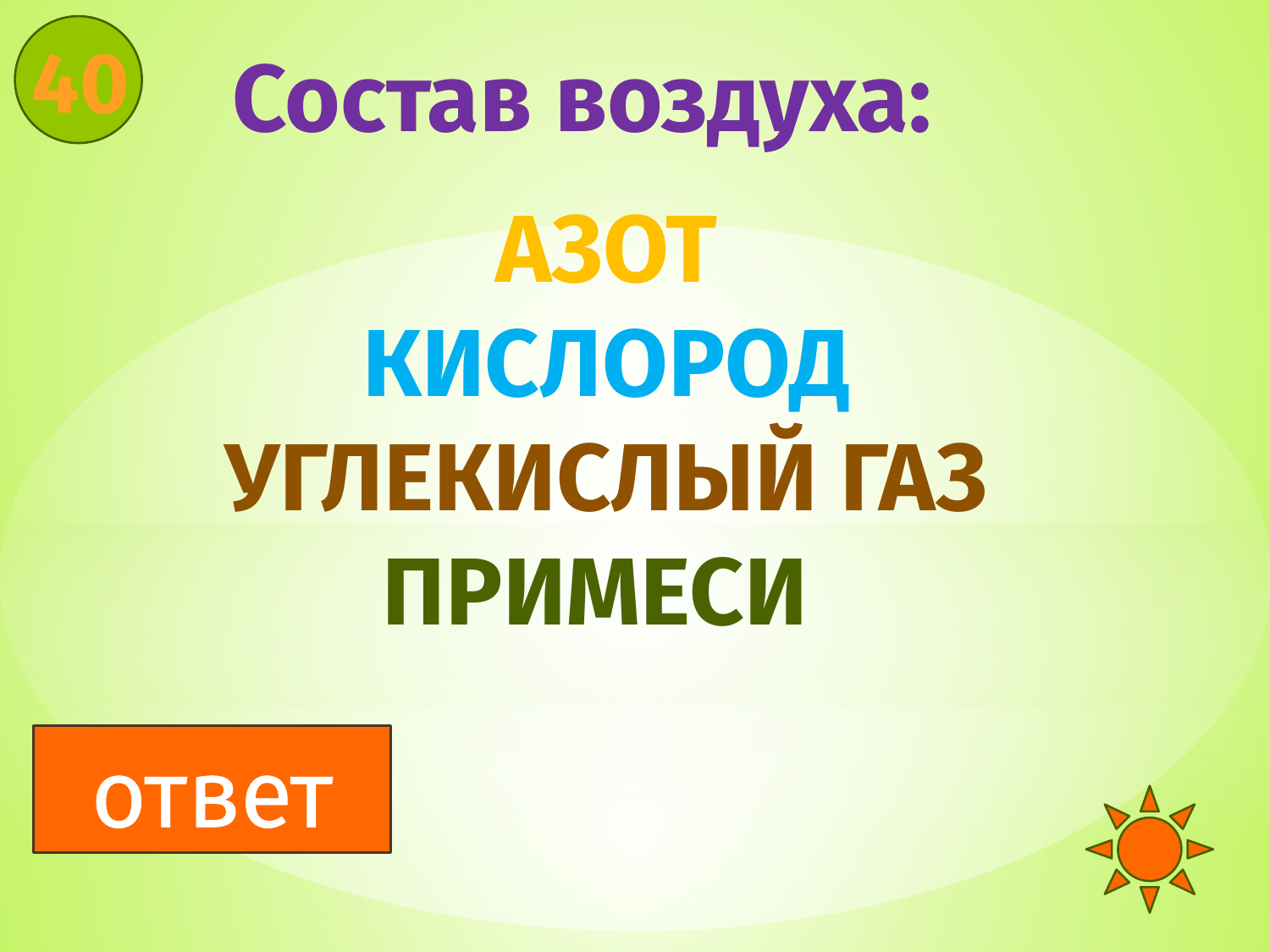

40
Состав воздуха:

АЗОТ
КИСЛОРОД
УГЛЕКИСЛЫЙ ГАЗ
ПРИМЕСИ
#
ответ